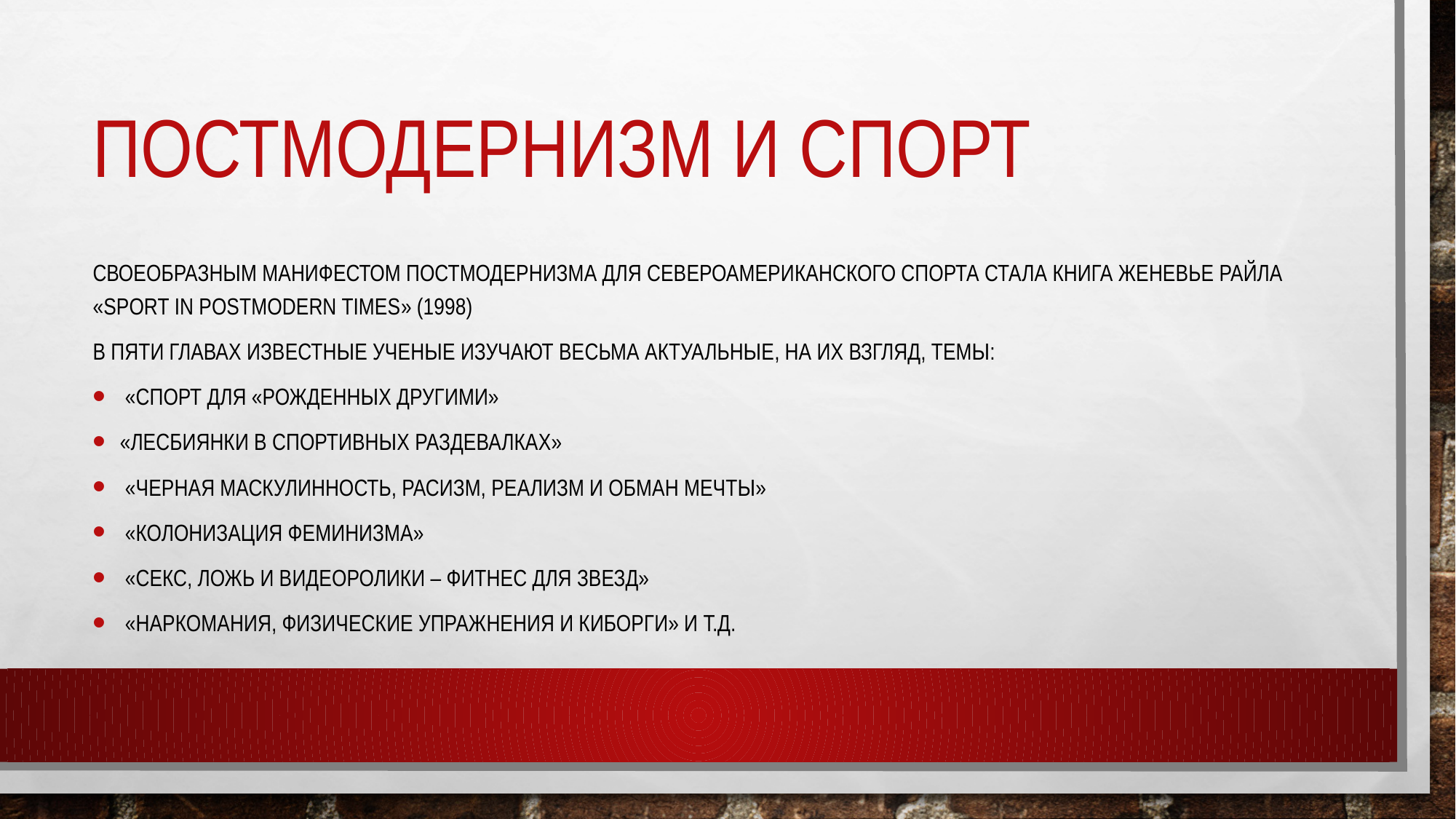

# Постмодернизм и спорт
Своеобразным манифестом постмодернизма для североамериканского спорта стала книга Женевье Райла «sport in postmodern times» (1998)
В пяти главах известные ученые изучают весьма актуальные, на их взгляд, темы:
 «Спорт для «рожденных другими»
«Лесбиянки в спортивных раздевалках»
 «Черная маскулинность, расизм, реализм и обман мечты»
 «Колонизация феминизма»
 «Секс, ложь и видеоролики – фитнес для звезд»
 «Наркомания, физические упражнения и киборги» и т.д.